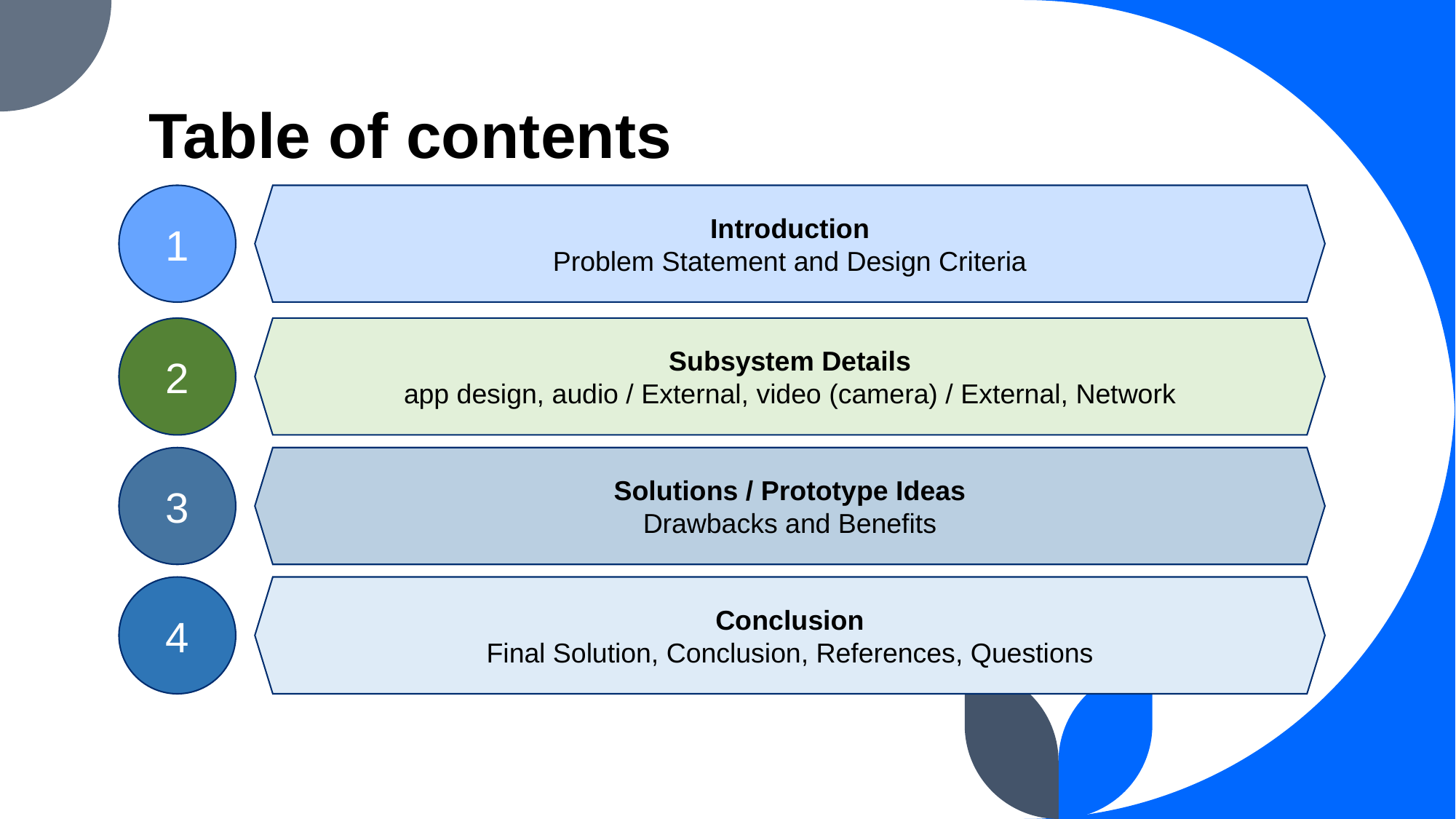

# Table of contents
Introduction
Problem Statement and Design Criteria
1
Subsystem Details
app design, audio / External, video (camera) / External, Network
2
Solutions / Prototype Ideas
Drawbacks and Benefits
3
Conclusion
Final Solution, Conclusion, References, Questions
4